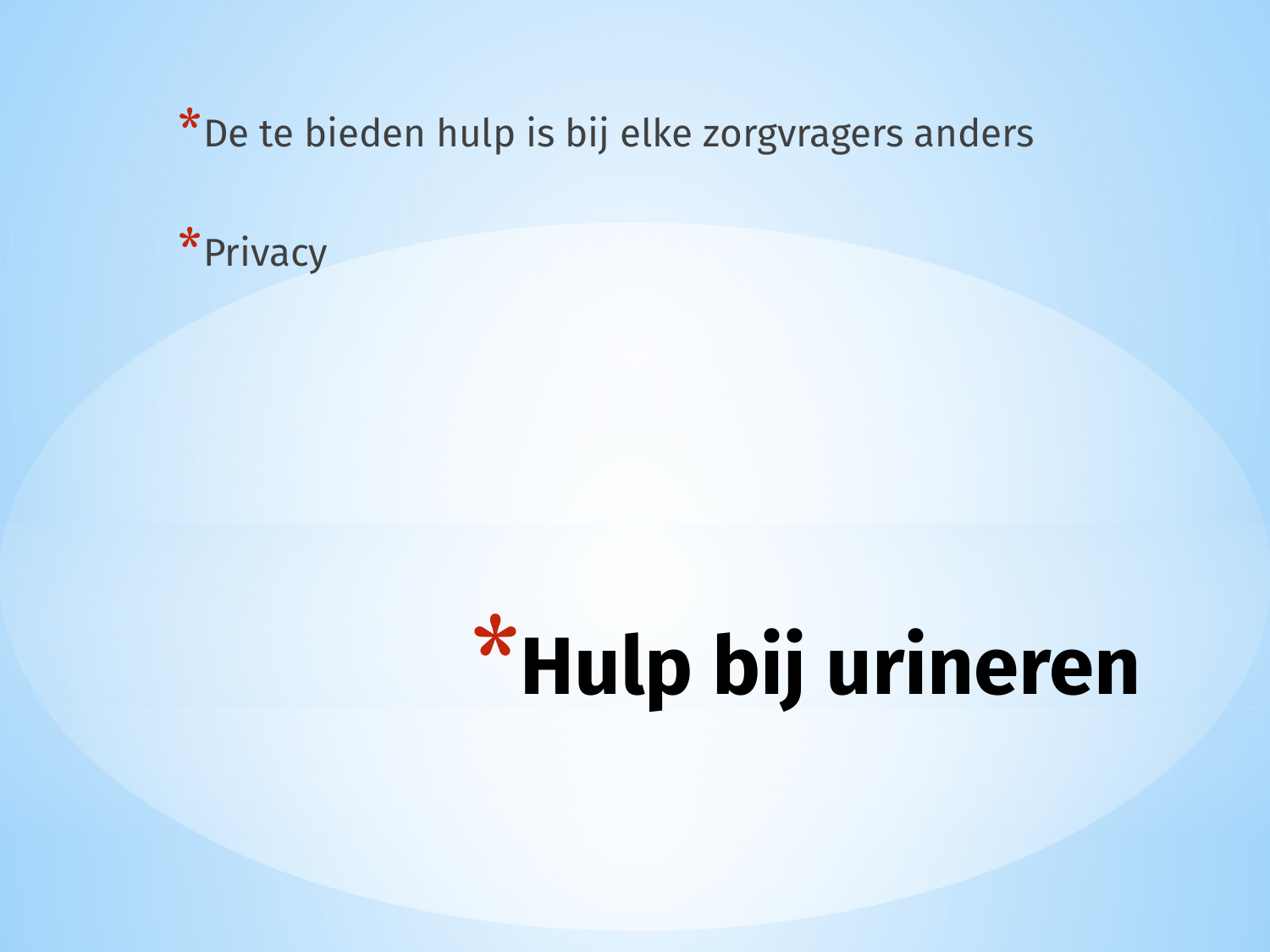

De te bieden hulp is bij elke zorgvragers anders

Privacy

# Hulp bij urineren